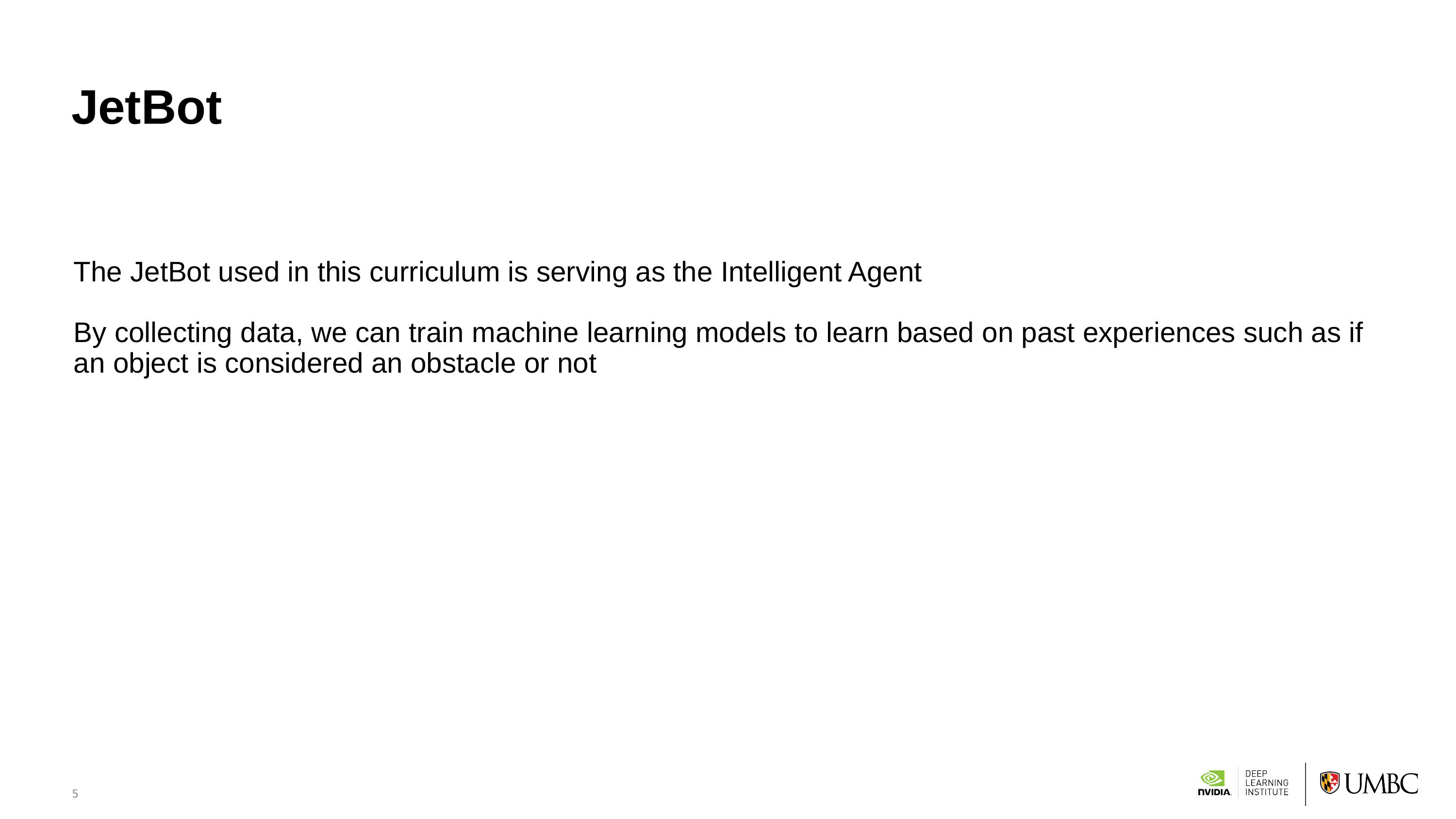

5
# JetBot
The JetBot used in this curriculum is serving as the Intelligent Agent
By collecting data, we can train machine learning models to learn based on past experiences such as if an object is considered an obstacle or not